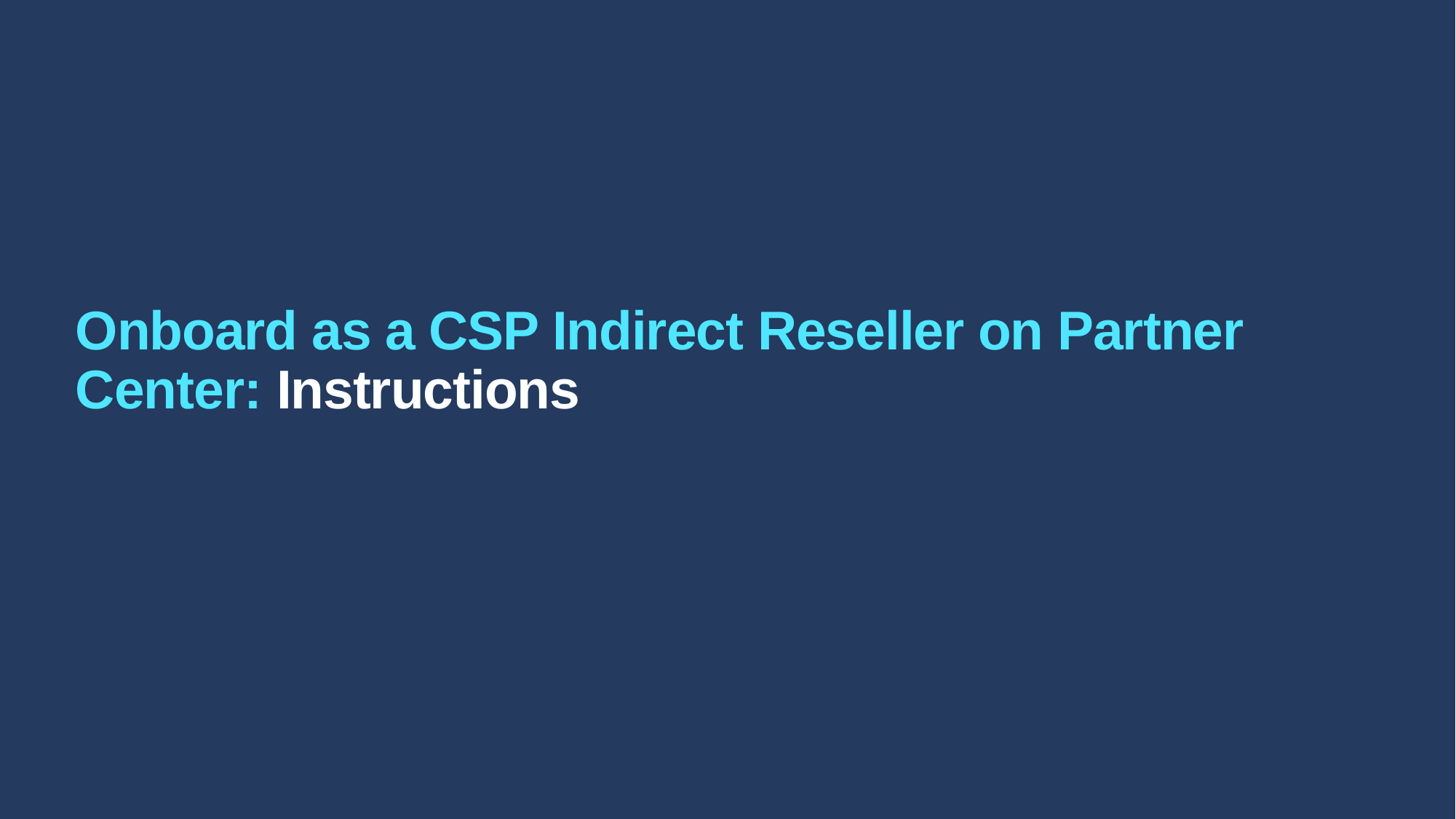

# Onboard as a CSP Indirect Reseller on Partner Center: Instructions